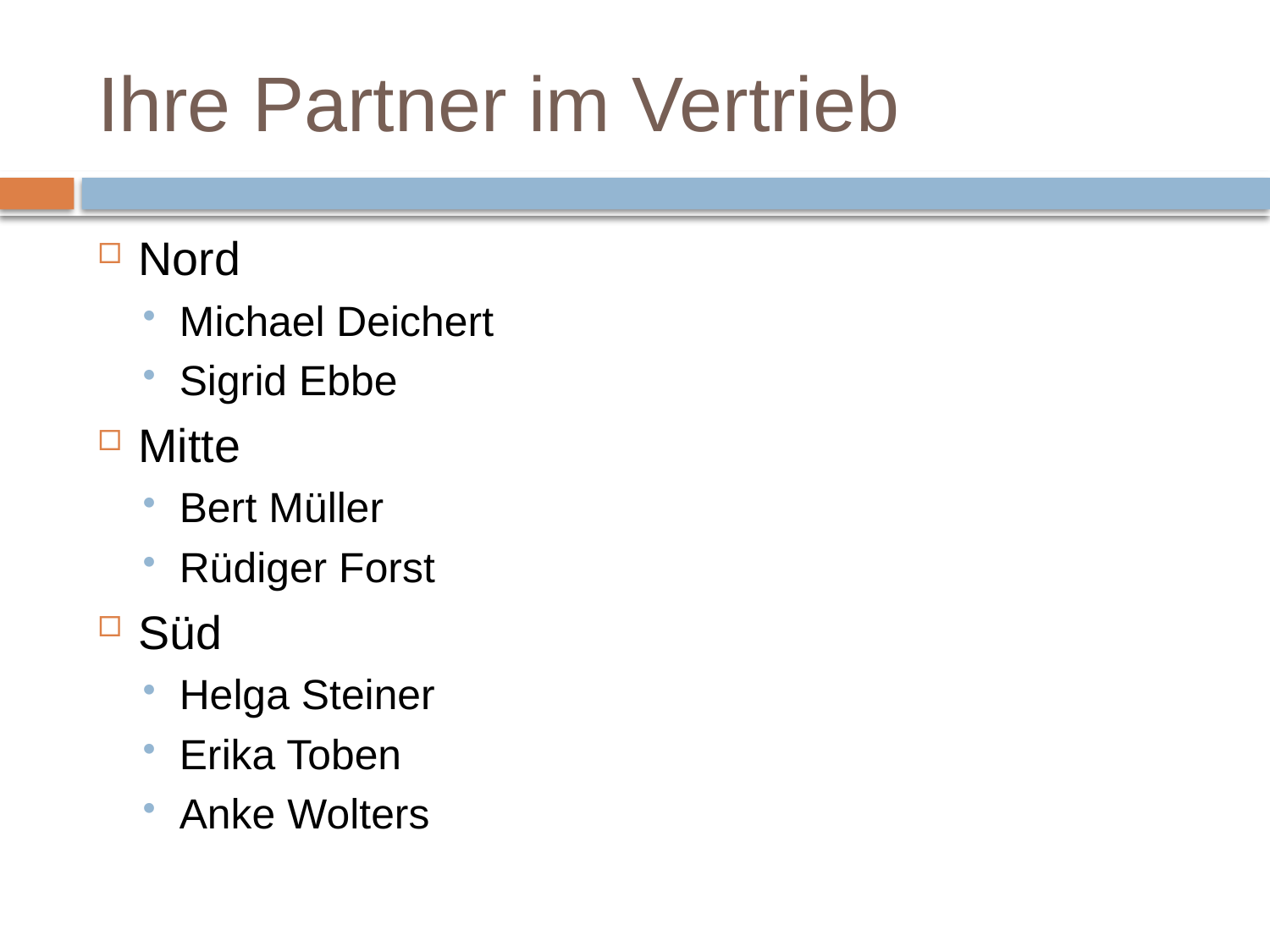

# Ihre Partner im Vertrieb
Nord
Michael Deichert
Sigrid Ebbe
Mitte
Bert Müller
Rüdiger Forst
Süd
Helga Steiner
Erika Toben
Anke Wolters